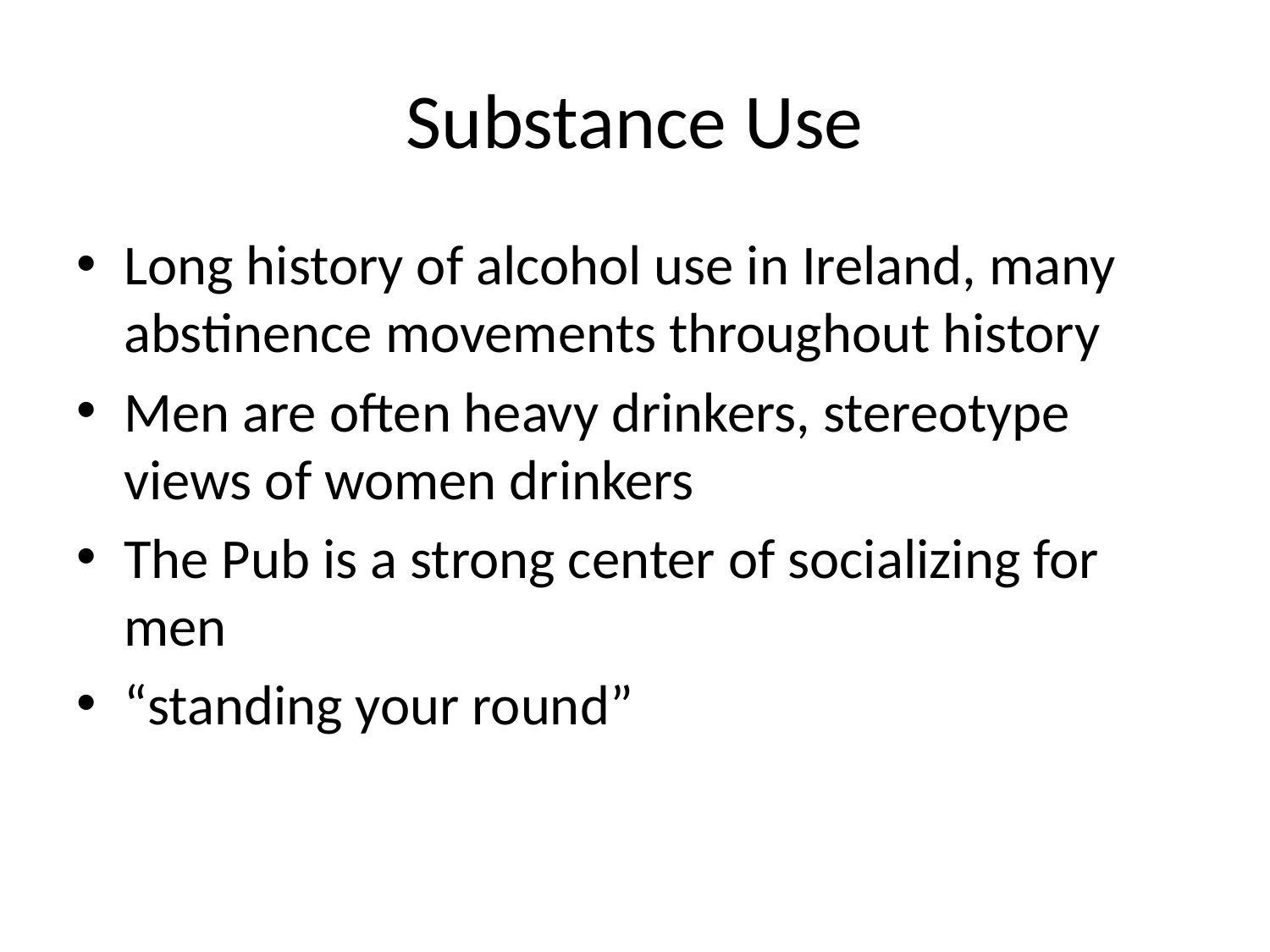

# Substance Use
Long history of alcohol use in Ireland, many abstinence movements throughout history
Men are often heavy drinkers, stereotype views of women drinkers
The Pub is a strong center of socializing for men
“standing your round”